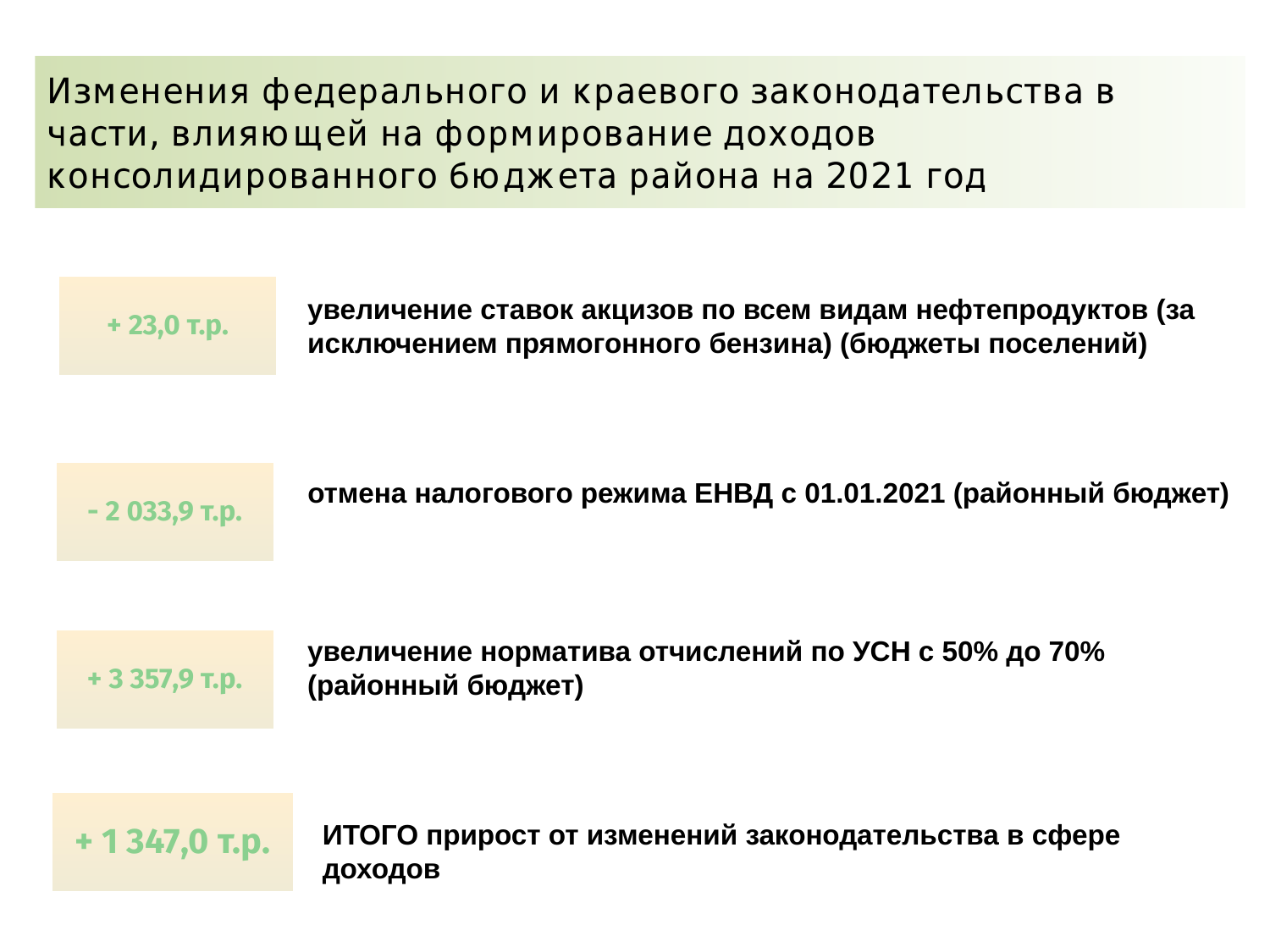

Изменения федерального и краевого законодательства в части, влияющей на формирование доходов консолидированного бюджета района на 2021 год
+ 23,0 т.р.
увеличение ставок акцизов по всем видам нефтепродуктов (за исключением прямогонного бензина) (бюджеты поселений)
- 2 033,9 т.р.
отмена налогового режима ЕНВД с 01.01.2021 (районный бюджет)
увеличение норматива отчислений по УСН с 50% до 70% (районный бюджет)
+ 3 357,9 т.р.
+ 1 347,0 т.р.
ИТОГО прирост от изменений законодательства в сфере доходов